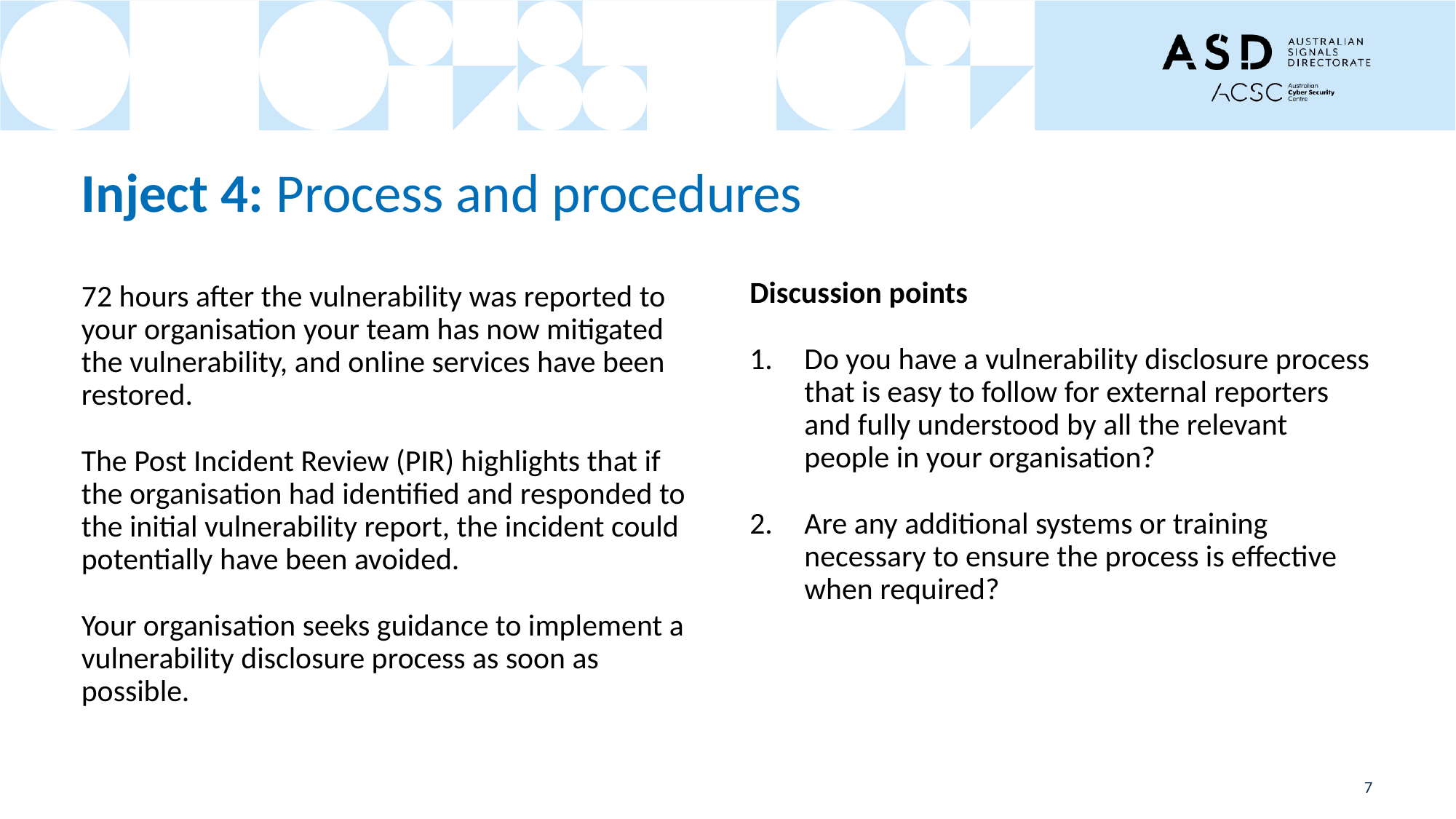

# Inject 4: Process and procedures
Discussion points
Do you have a vulnerability disclosure process that is easy to follow for external reporters and fully understood by all the relevant people in your organisation?
Are any additional systems or training necessary to ensure the process is effective when required?
72 hours after the vulnerability was reported to your organisation your team has now mitigated the vulnerability, and online services have been restored.
The Post Incident Review (PIR) highlights that if the organisation had identified and responded to the initial vulnerability report, the incident could potentially have been avoided.
Your organisation seeks guidance to implement a vulnerability disclosure process as soon as possible.
7